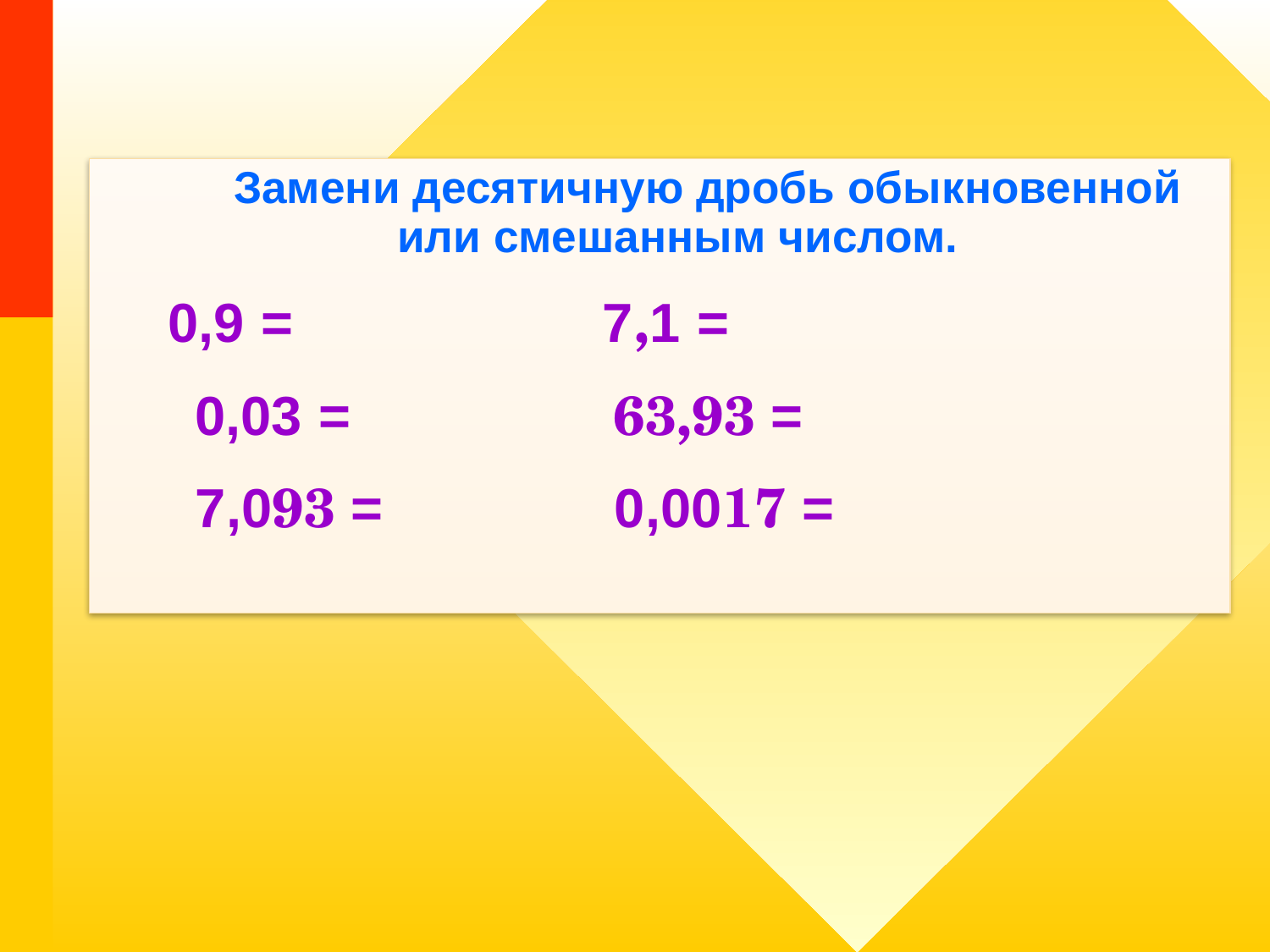

Замени десятичную дробь обыкновенной или смешанным числом.
        0,9 =                    7,1 =
      0,03 =                 63,93 =
      7,093 =               0,0017 =